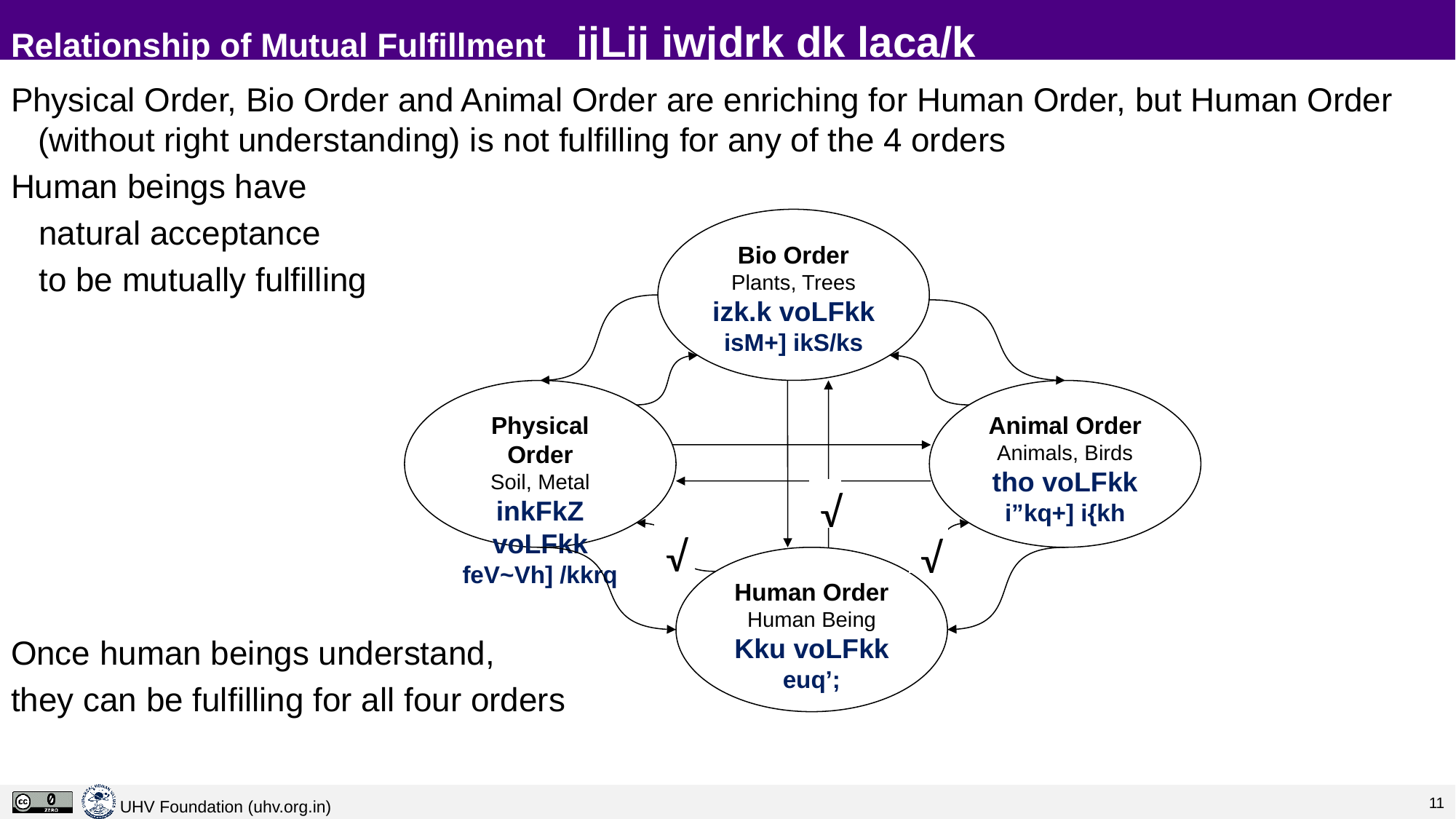

# Relationship of Mutual Fulfillment    ijLij iwjdrk dk laca/k
Physical Order, Bio Order and Animal Order are enriching for Human Order, but Human Order (without right understanding) is not fulfilling for any of the 4 orders
Human beings have
   natural acceptance
   to be mutually fulfilling

Once human beings understand,
they can be fulfilling for all four orders

Bio Order
Plants, Trees
izk.k voLFkk
isM+] ikS/ks
Physical Order
Soil, Metal
inkFkZ voLFkk
feV~Vh] /kkrq

Animal Order
Animals, Birds
tho voLFkk
i”kq+] i{kh

?
?
?
Human Order
Human Being
Kku voLFkk
euq’;
√
√
√